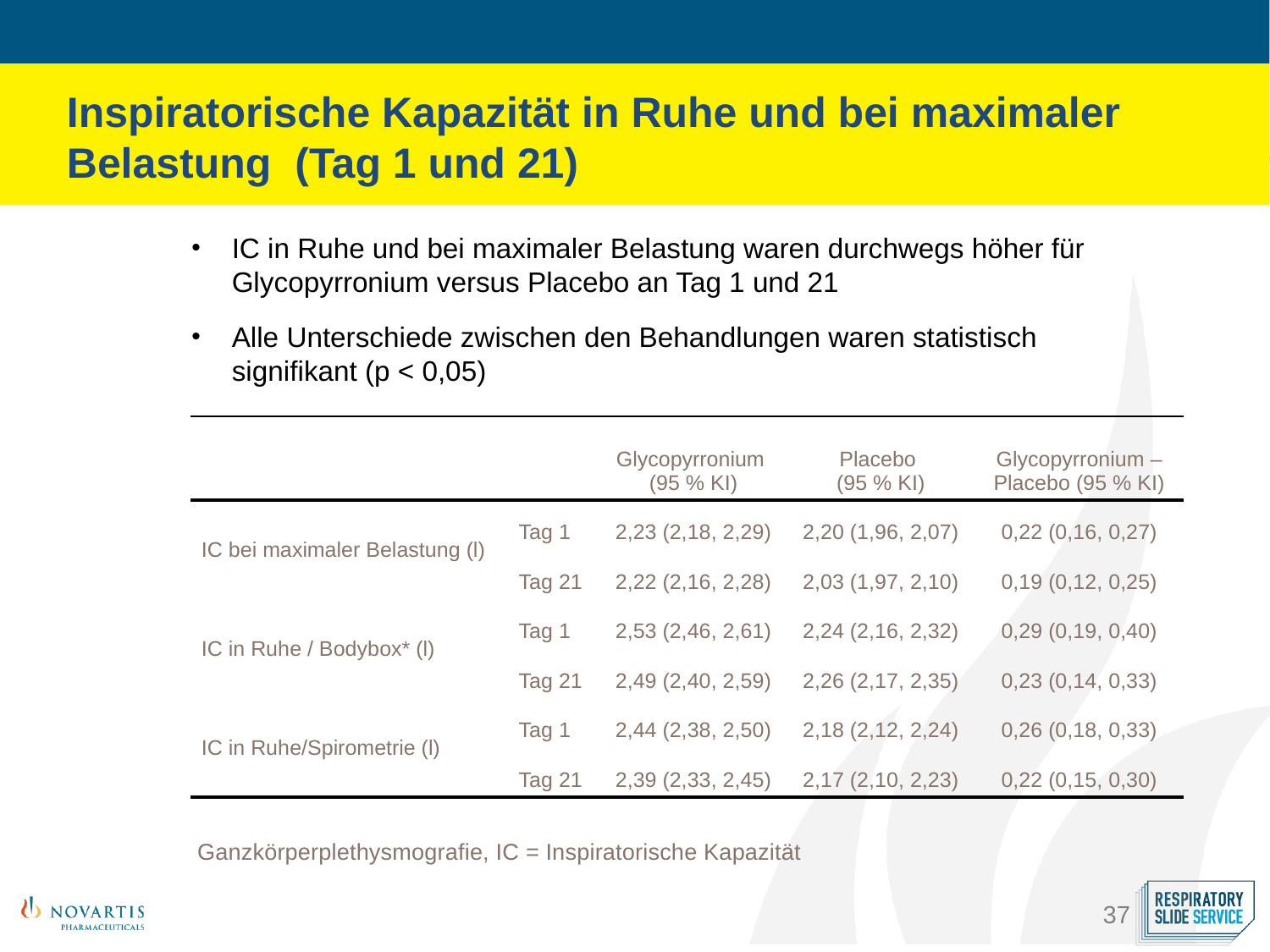

Inspiratorische Kapazität in Ruhe und bei maximaler Belastung  (Tag 1 und 21)
IC in Ruhe und bei maximaler Belastung waren durchwegs höher für Glycopyrronium versus Placebo an Tag 1 und 21
Alle Unterschiede zwischen den Behandlungen waren statistisch signifikant (p < 0,05)
|  |  | Glycopyrronium (95 % KI) | Placebo (95 % KI) | Glycopyrronium – Placebo (95 % KI) |
| --- | --- | --- | --- | --- |
| IC bei maximaler Belastung (l) | Tag 1 | 2,23 (2,18, 2,29) | 2,20 (1,96, 2,07) | 0,22 (0,16, 0,27) |
|  | Tag 21 | 2,22 (2,16, 2,28) | 2,03 (1,97, 2,10) | 0,19 (0,12, 0,25) |
| IC in Ruhe / Bodybox\* (l) | Tag 1 | 2,53 (2,46, 2,61) | 2,24 (2,16, 2,32) | 0,29 (0,19, 0,40) |
|  | Tag 21 | 2,49 (2,40, 2,59) | 2,26 (2,17, 2,35) | 0,23 (0,14, 0,33) |
| IC in Ruhe/Spirometrie (l) | Tag 1 | 2,44 (2,38, 2,50) | 2,18 (2,12, 2,24) | 0,26 (0,18, 0,33) |
|  | Tag 21 | 2,39 (2,33, 2,45) | 2,17 (2,10, 2,23) | 0,22 (0,15, 0,30) |
Ganzkörperplethysmografie, IC = Inspiratorische Kapazität